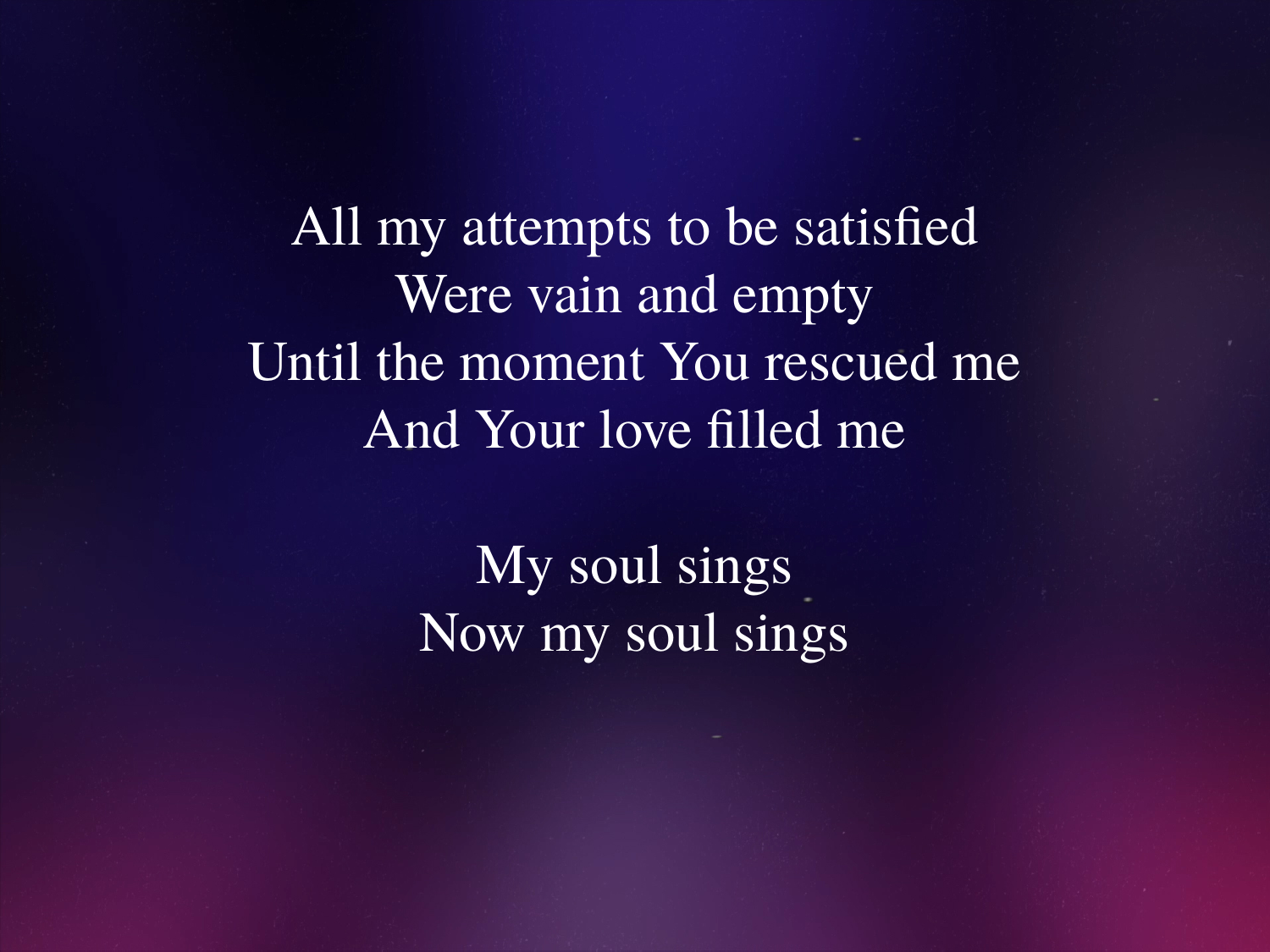

# All my attempts to be satisfied Were vain and empty Until the moment You rescued me And Your love filled me My soul sings Now my soul sings